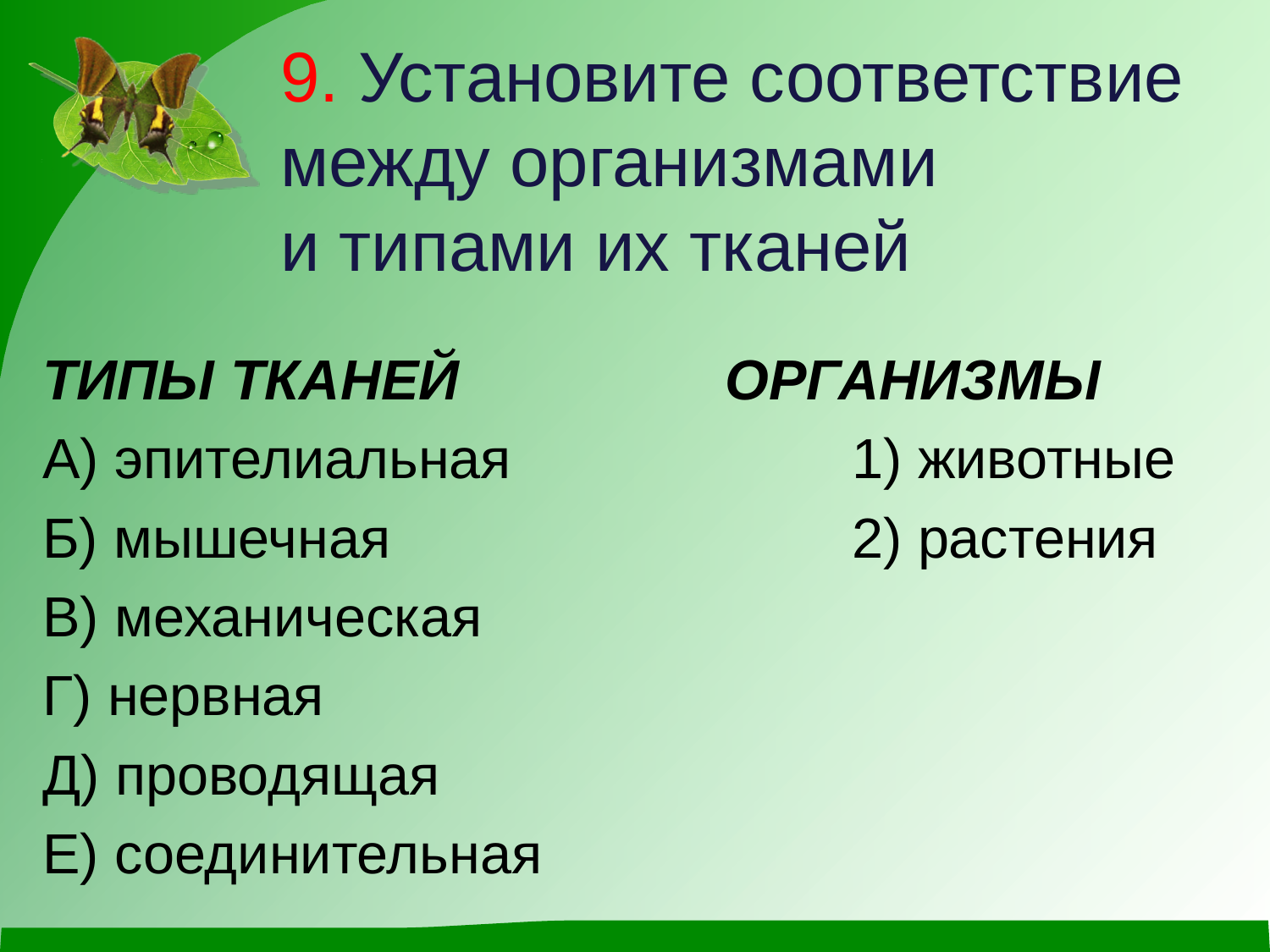

9. Установите соответствие между организмами
и типами их тканей
ТИПЫ ТКАНЕЙ			ОРГАНИЗМЫ
А) эпителиальная			1) животные
Б) мышечная				2) растения
В) механическая
Г) нервная
Д) проводящая
Е) соединительная